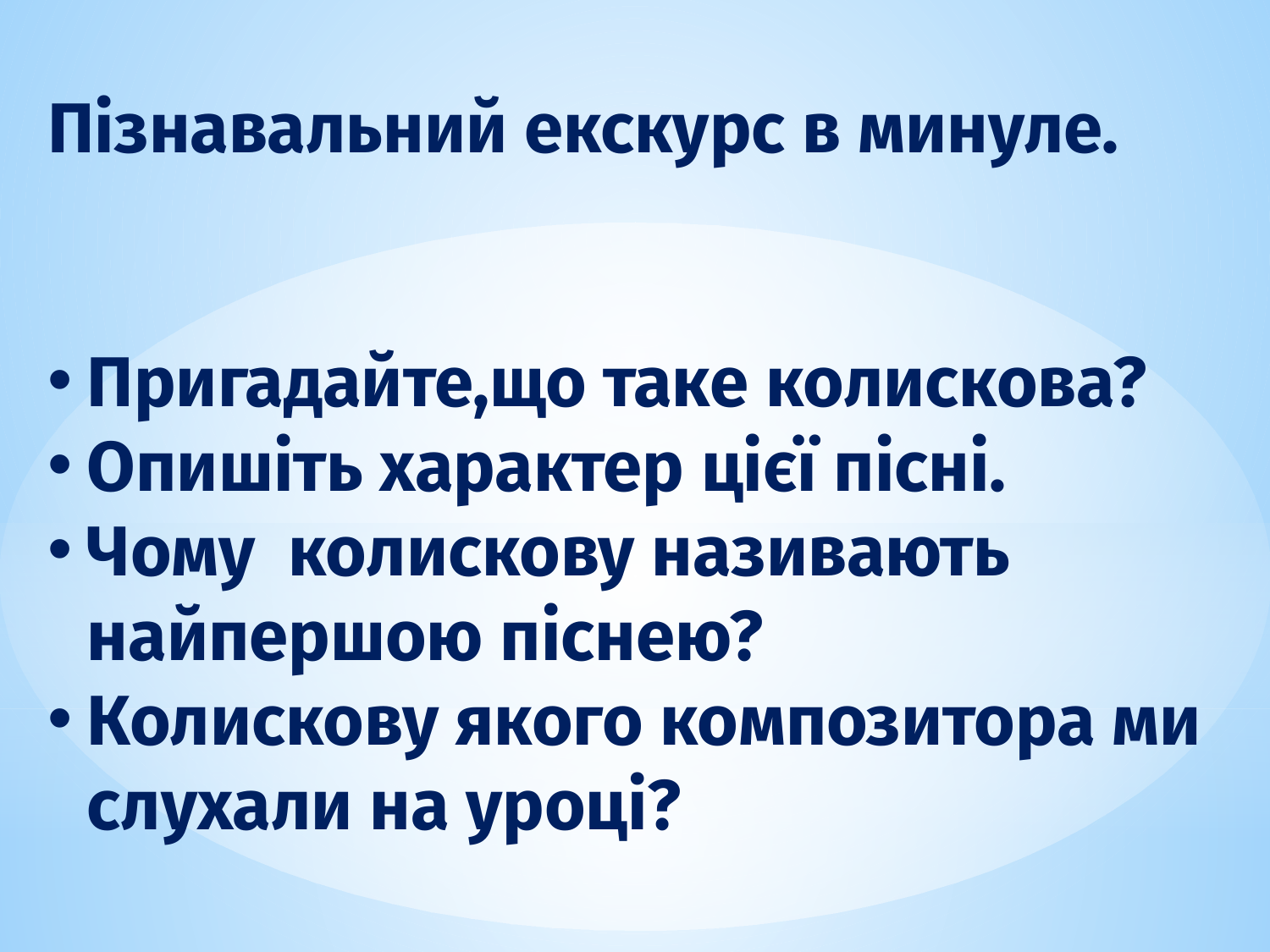

Пізнавальний екскурс в минуле.

Пригадайте,що таке колискова?
Опишіть характер цієї пісні.
Чому  колискову називають найпершою піснею?
Колискову якого композитора ми слухали на уроці?